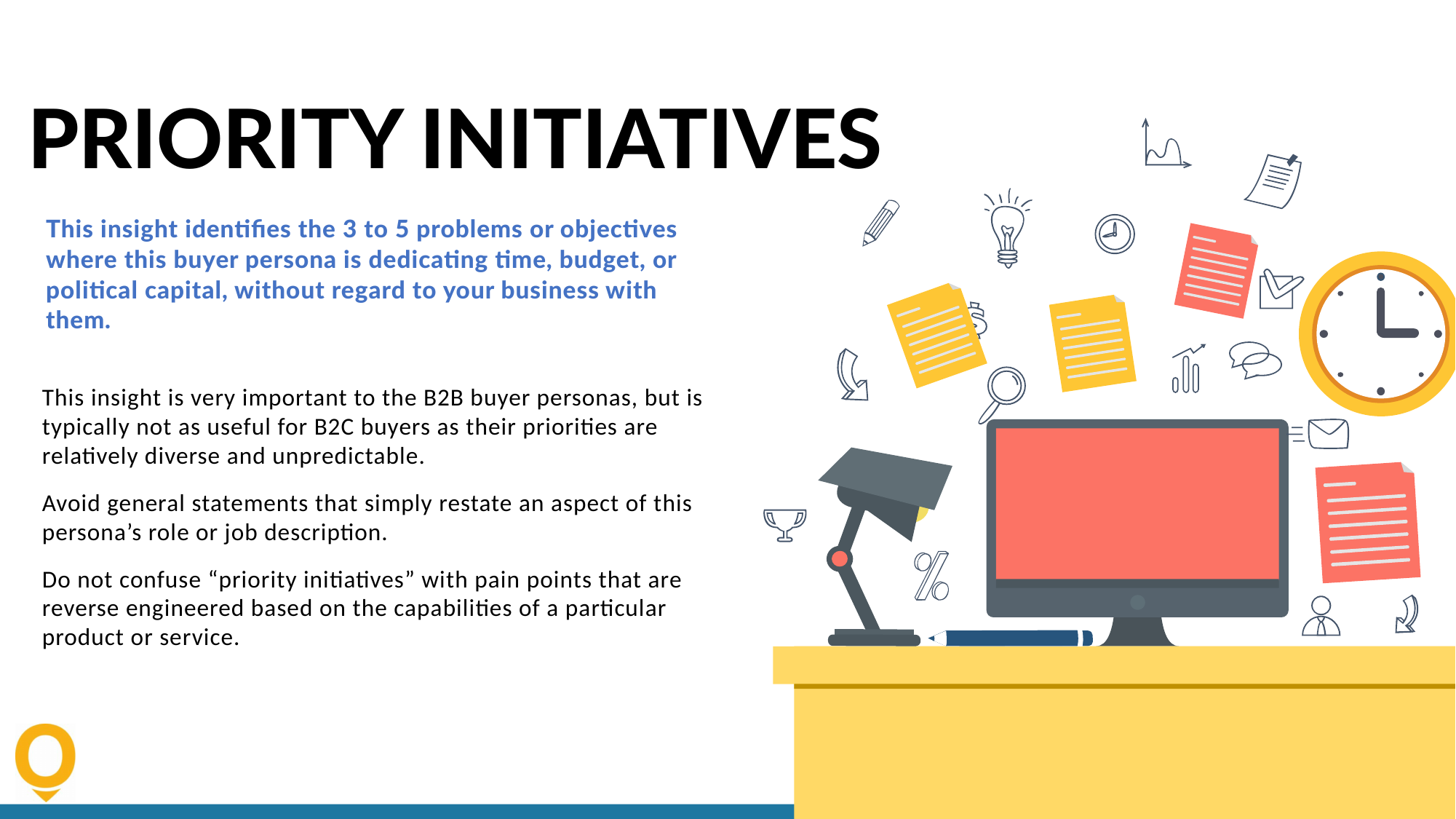

PRIORITY INITIATIVES

This insight identifies the 3 to 5 problems or objectives where this buyer persona is dedicating time, budget, or political capital, without regard to your business with them.

This insight is very important to the B2B buyer personas, but is typically not as useful for B2C buyers as their priorities are relatively diverse and unpredictable.
Avoid general statements that simply restate an aspect of this persona’s role or job description.
Do not confuse “priority initiatives” with pain points that are reverse engineered based on the capabilities of a particular product or service.